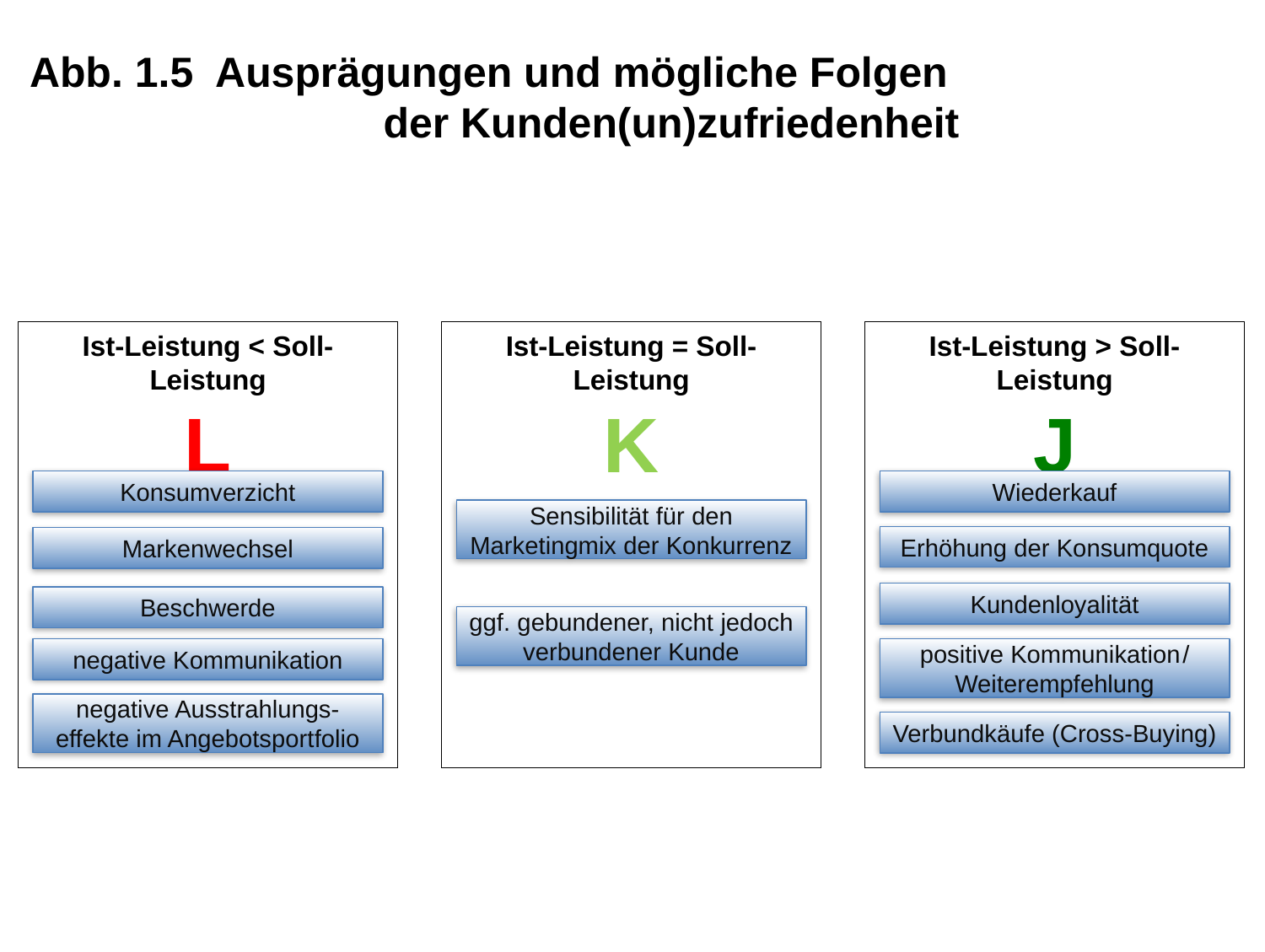

Abb. 1.5  Ausprägungen und mögliche Folgen                                der Kunden(un)zufriedenheit
Ist-Leistung < Soll-Leistung
L
Ist-Leistung = Soll-Leistung
K

Ist-Leistung > Soll-Leistung
J
Konsumverzicht
Wiederkauf
Sensibilität für den Marketingmix der Konkurrenz
Erhöhung der Konsumquote
Markenwechsel
Kundenloyalität
Beschwerde
ggf. gebundener, nicht jedoch verbundener Kunde
negative Kommunikation
positive Kommunikation / Weiterempfehlung
negative Ausstrahlungs-effekte im Angebotsportfolio
Verbundkäufe (Cross-Buying)